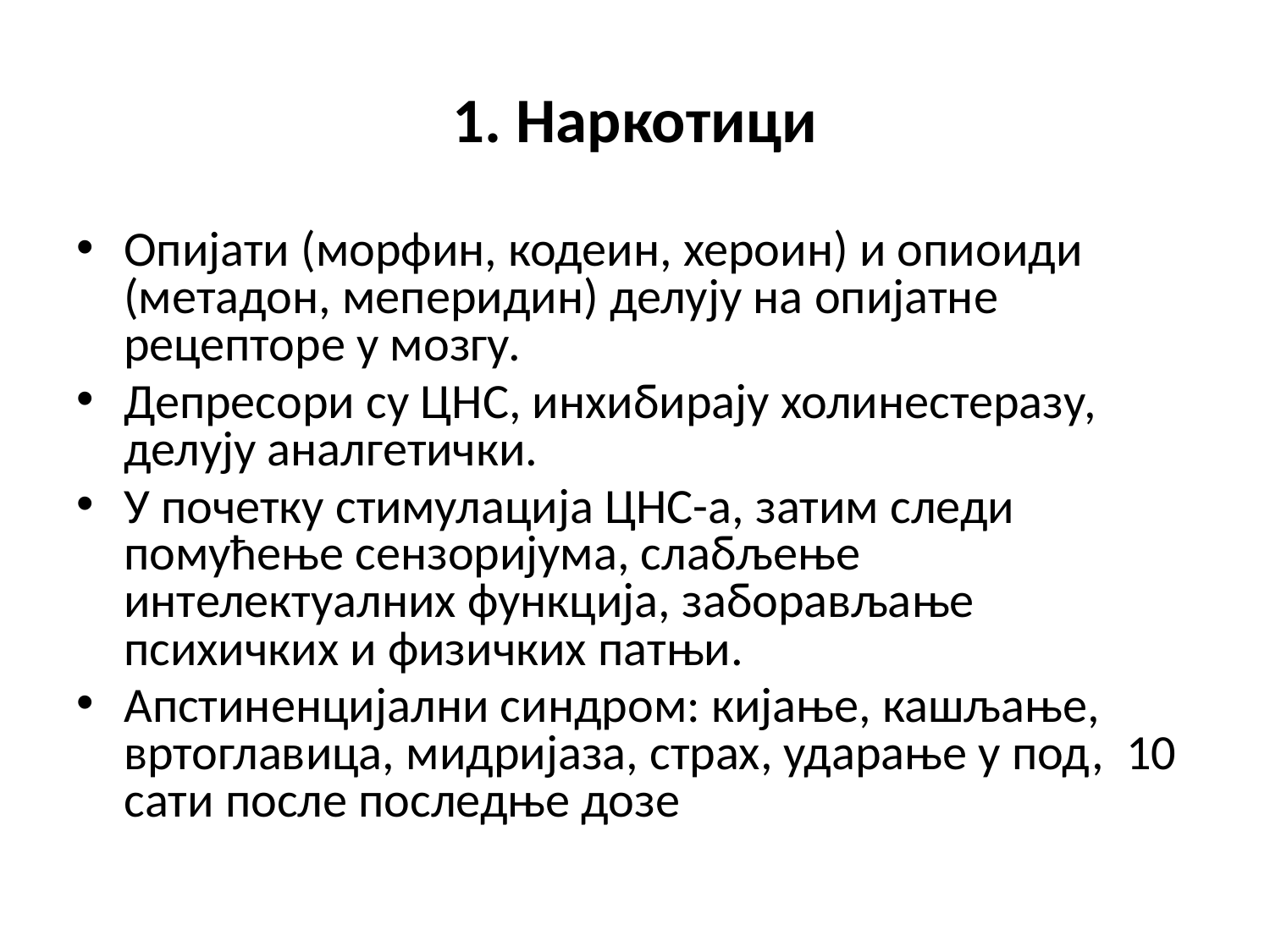

# 1. Наркотици
Опијати (морфин, кодеин, хероин) и опиоиди (метадон, меперидин) делују на опијатне рецепторе у мозгу.
Депресори су ЦНС, инхибирају холинестеразу, делују аналгетички.
У почетку стимулација ЦНС-а, затим следи помућење сензоријума, слабљење интелектуалних функција, заборављање психичких и физичких патњи.
Апстиненцијални синдром: кијање, кашљање, вртоглавица, мидријаза, страх, ударање у под,  10 сати после последње дозе